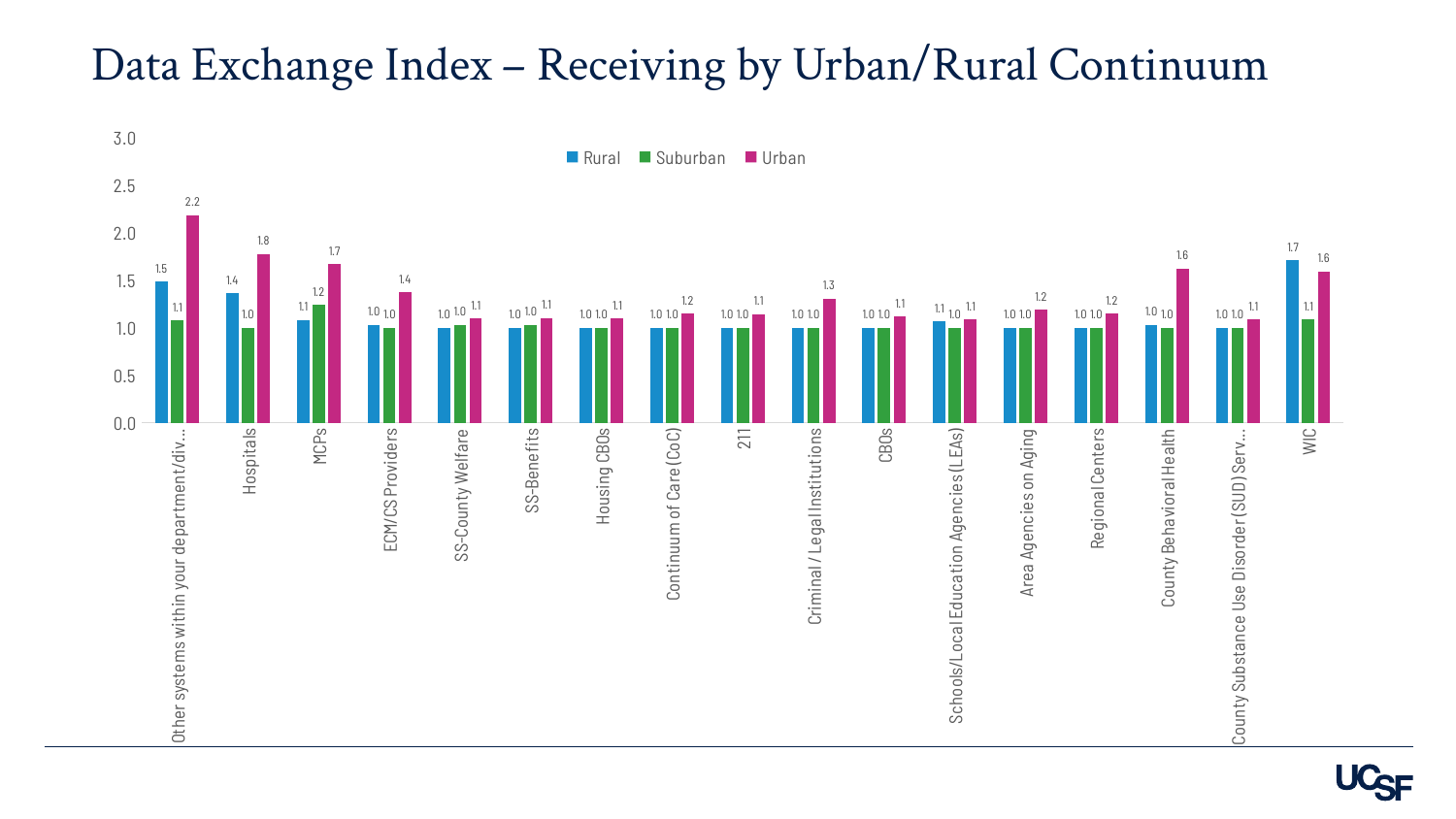

# Data Exchange Index – Receiving by Urban/Rural Continuum

### Chart

| Category | Rural | Suburban | Urban |
|---|---|---|---|
| Other systems within your department/division | 1.48648648648649 | 1.08 | 2.1875 |
| Hospitals | 1.36111111111111 | 1.0 | 1.7741935483871 |
| MCPs | 1.08333333333333 | 1.24324324324324 | 1.66666666666667 |
| ECM/CS Providers | 1.03225806451613 | 1.0 | 1.375 |
| SS-County Welfare | 1.0 | 1.03030303030303 | 1.0952380952381 |
| SS-Benefits | 1.0 | 1.03125 | 1.1 |
| Housing CBOs | 1.0 | 1.0 | 1.0952380952381 |
| Continuum of Care (CoC) | 1.0 | 1.0 | 1.15 |
| 211 | 1.0 | 1.0 | 1.14285714285714 |
| Criminal / Legal Institutions | 1.0 | 1.0 | 1.30434782608696 |
| CBOs | 1.0 | 1.0 | 1.12 |
| Schools/Local Education Agencies (LEAs) | 1.06451612903226 | 1.0 | 1.08695652173913 |
| Area Agencies on Aging | 1.0 | 1.0 | 1.19047619047619 |
| Regional Centers | 1.0 | 1.0 | 1.15 |
| County Behavioral Health | 1.03225806451613 | 1.0 | 1.62068965517241 |
| County Substance Use Disorder (SUD) Services | 1.0 | 1.0 | 1.08695652173913 |
| WIC | 1.70833333333333 | 1.09090909090909 | 1.59375 |